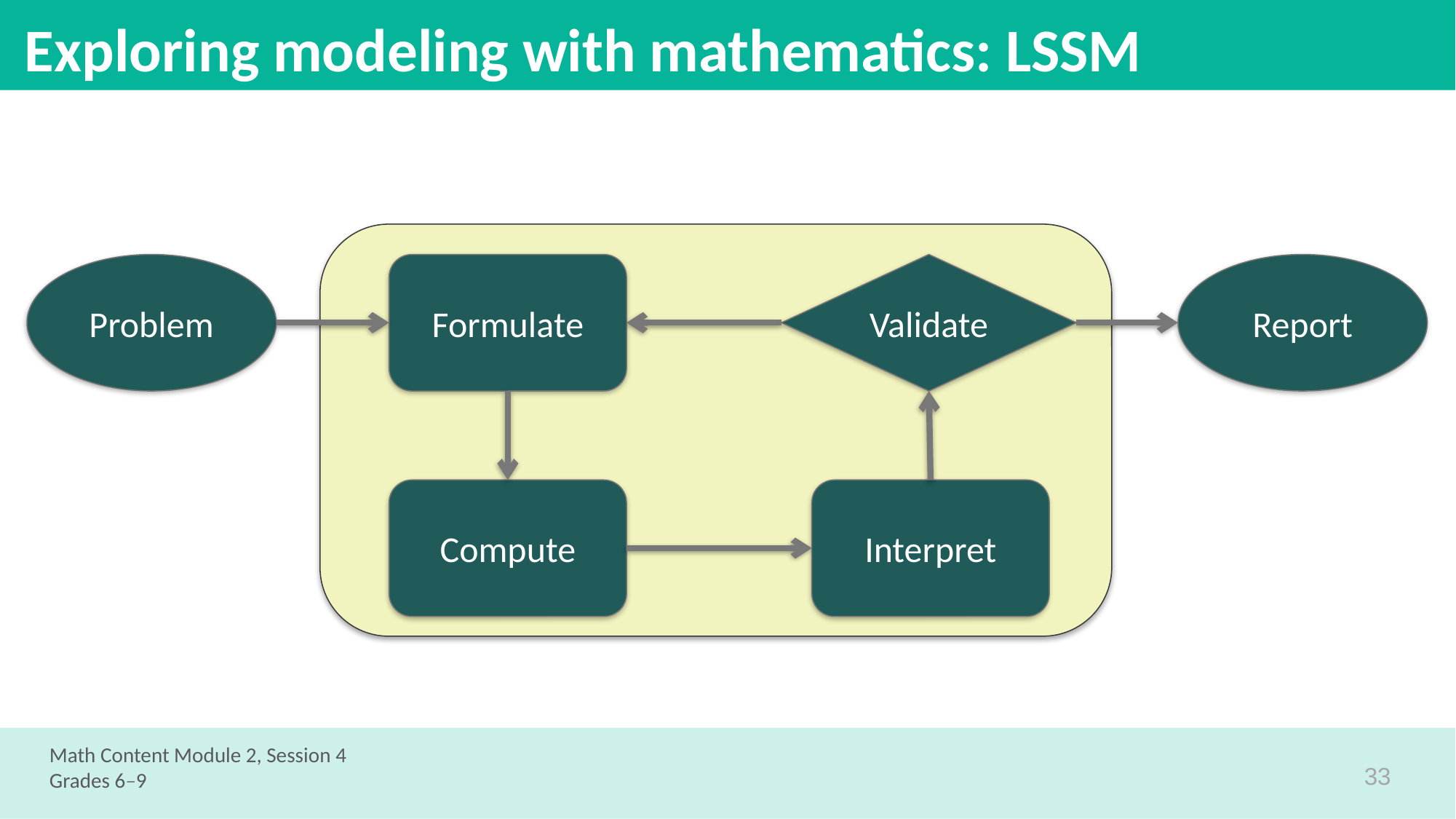

Exploring modeling with mathematics: LSSM

Problem
Formulate
Validate
Report
Compute
Interpret
Math Content Module 2, Session 4
Grades 6–9
33